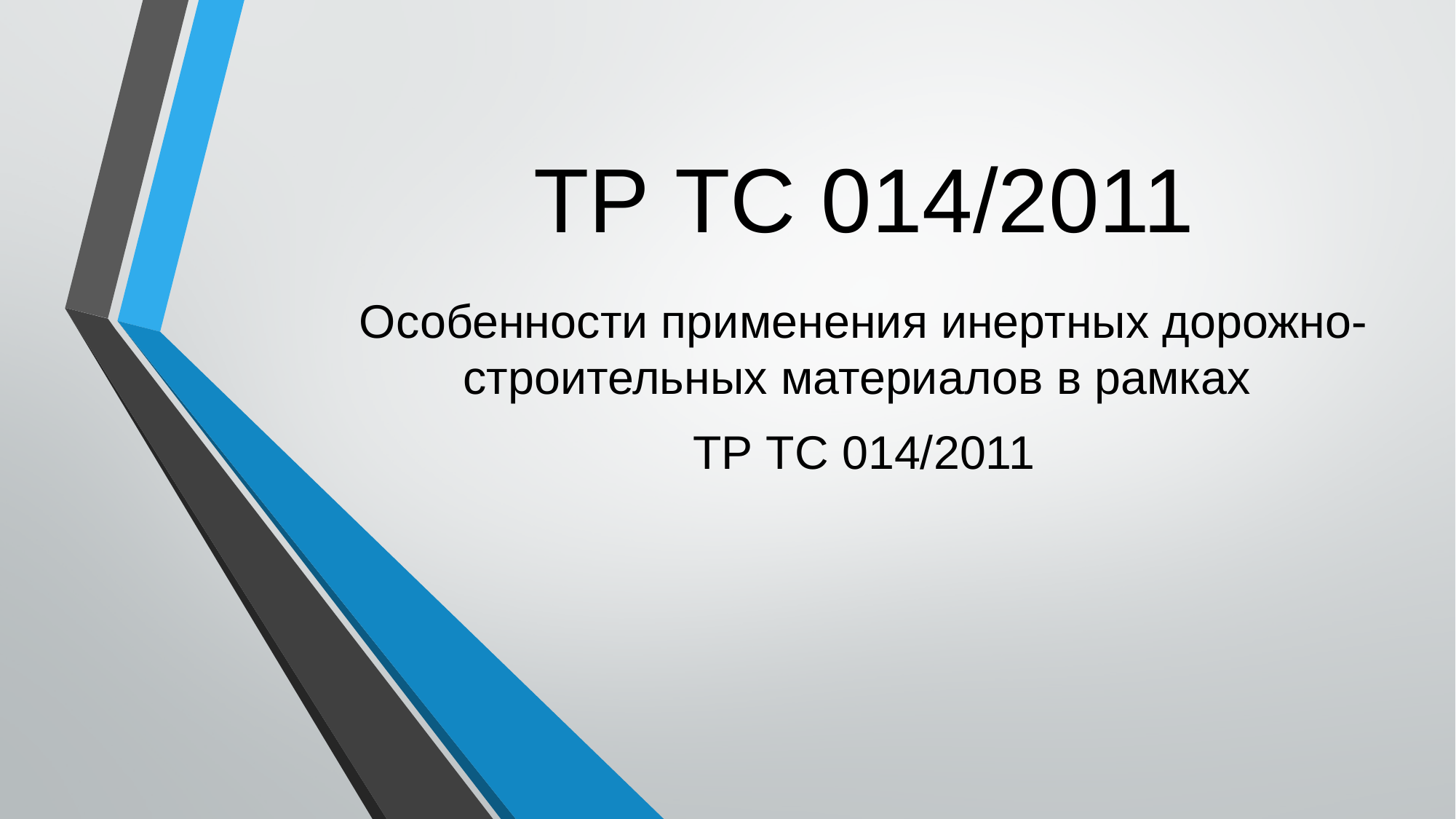

# ТР ТС 014/2011
Особенности применения инертных дорожно-строительных материалов в рамках
ТР ТС 014/2011